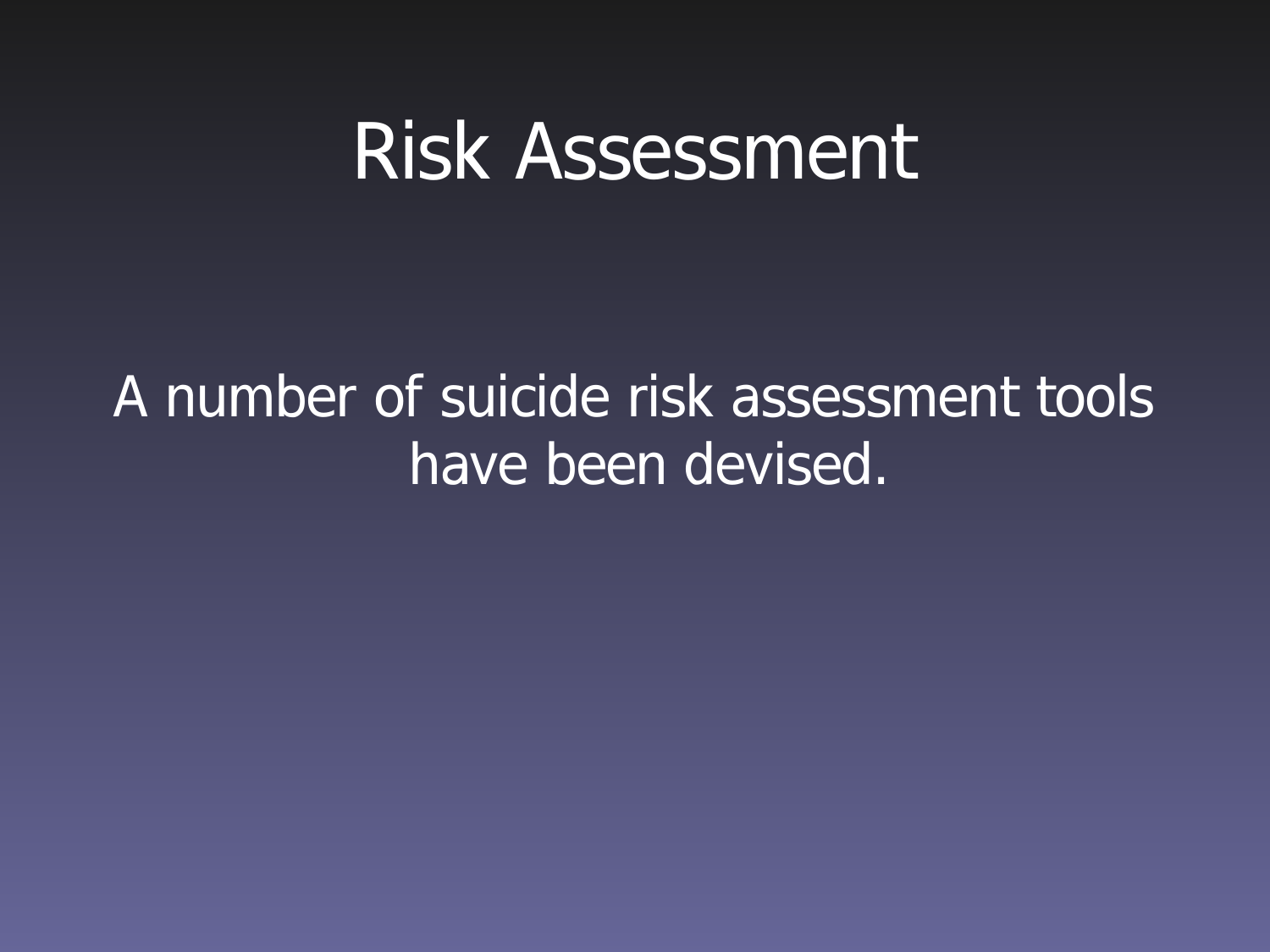

# Risk Assessment

A number of suicide risk assessment tools have been devised.